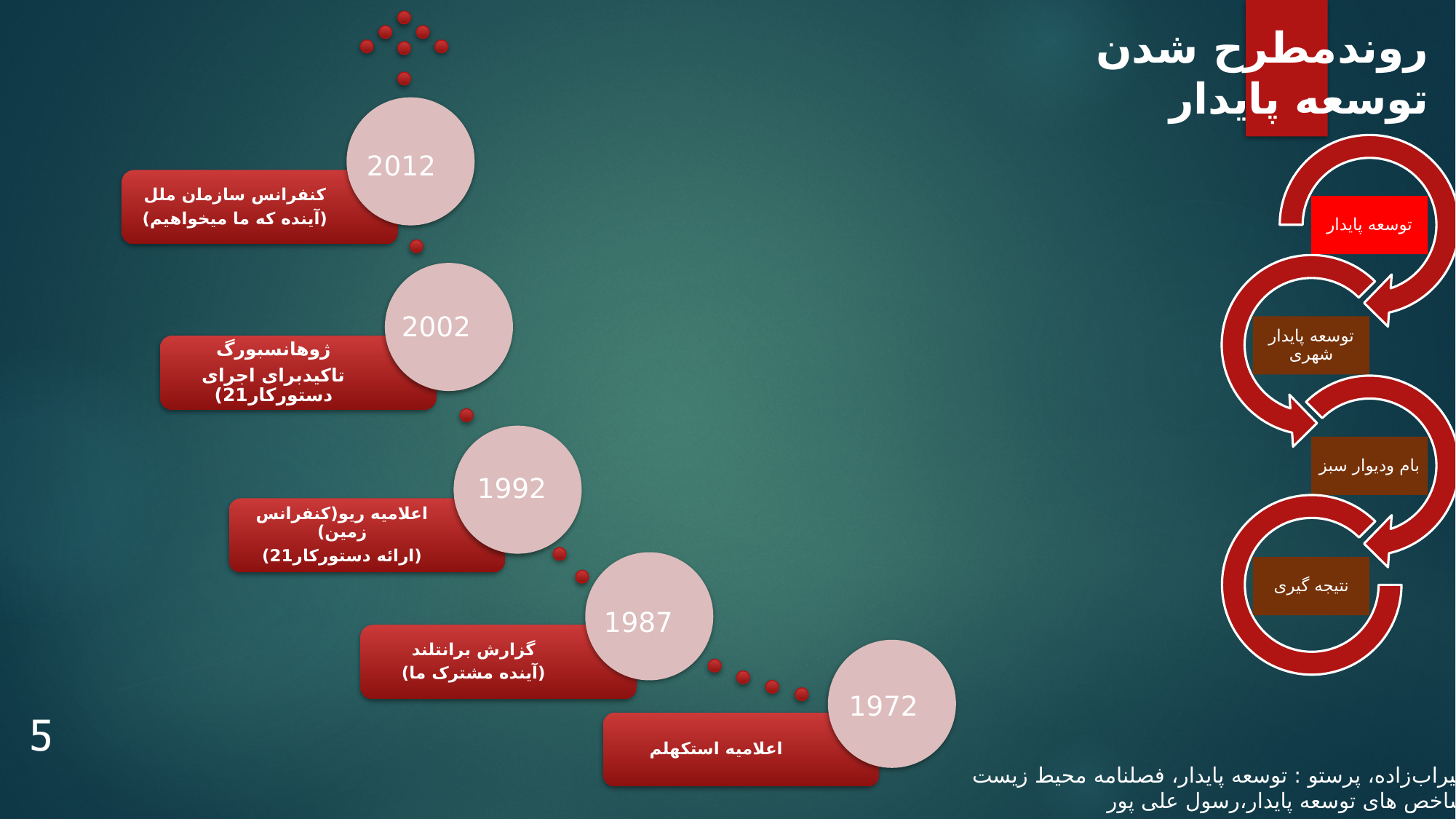

اعلامیه استکهلم
گزارش برانتلند
(آینده مشترک ما)
اعلامیه ریو(کنفرانس زمین)
(ارائه دستورکار21)
ژوهانسبورگ
تاکیدبرای اجرای دستورکار21)
کنفرانس سازمان ملل
(آینده که ما میخواهیم)
روندمطرح شدن توسعه پایدار
توسعه پایدار
توسعه پایدار شهری
بام ودیوار سبز
نتیجه گیری
2012
2002
1992
1987
1972
5
میراب‌زاده، پرستو : توسعه پایدار، فصلنامه محیط زیست
شاخص های توسعه پایدار،رسول علی پور